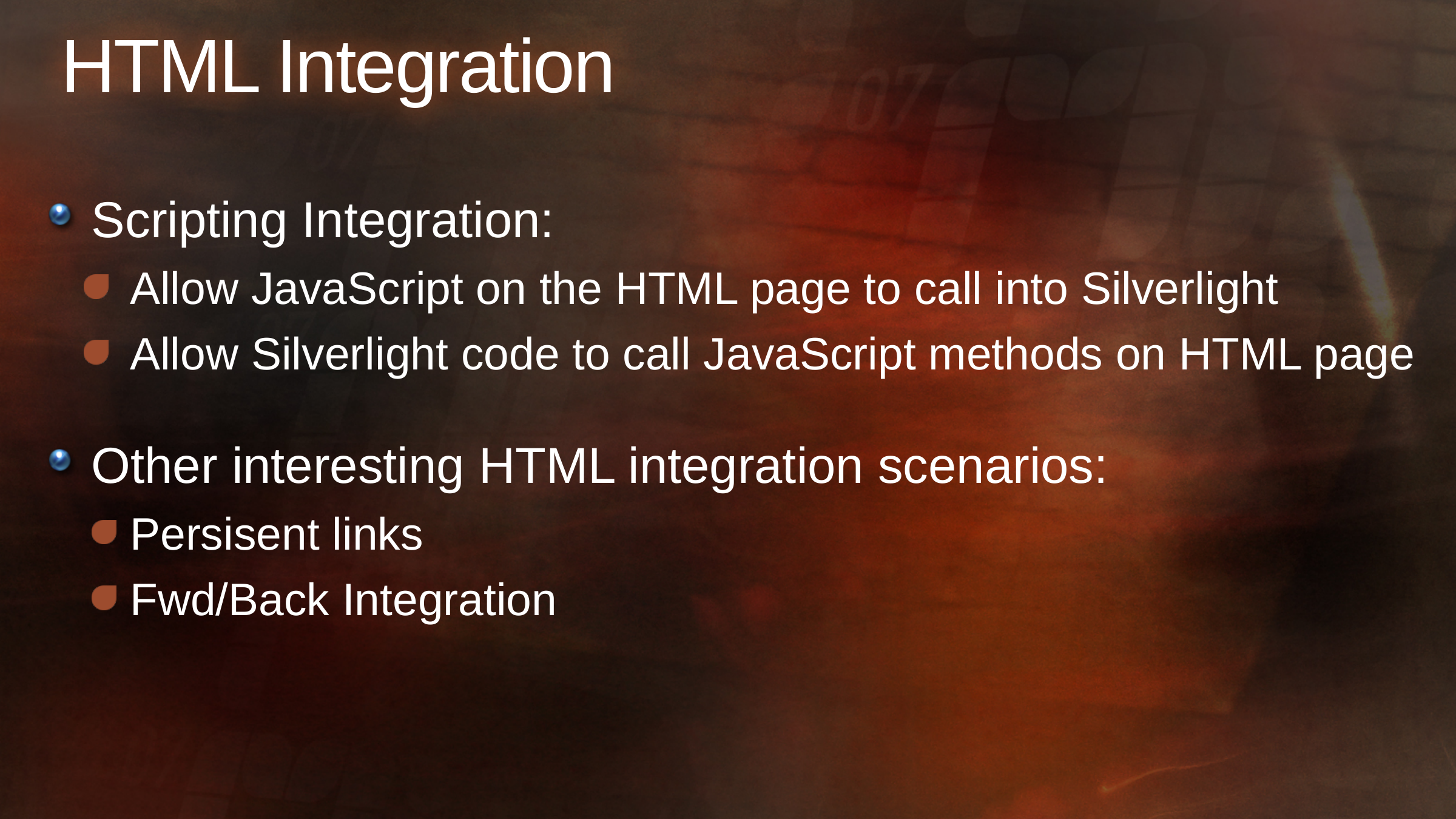

# HTML Integration

Scripting Integration:
Allow JavaScript on the HTML page to call into Silverlight
Allow Silverlight code to call JavaScript methods on HTML page

Other interesting HTML integration scenarios:
Persisent links
Fwd/Back Integration